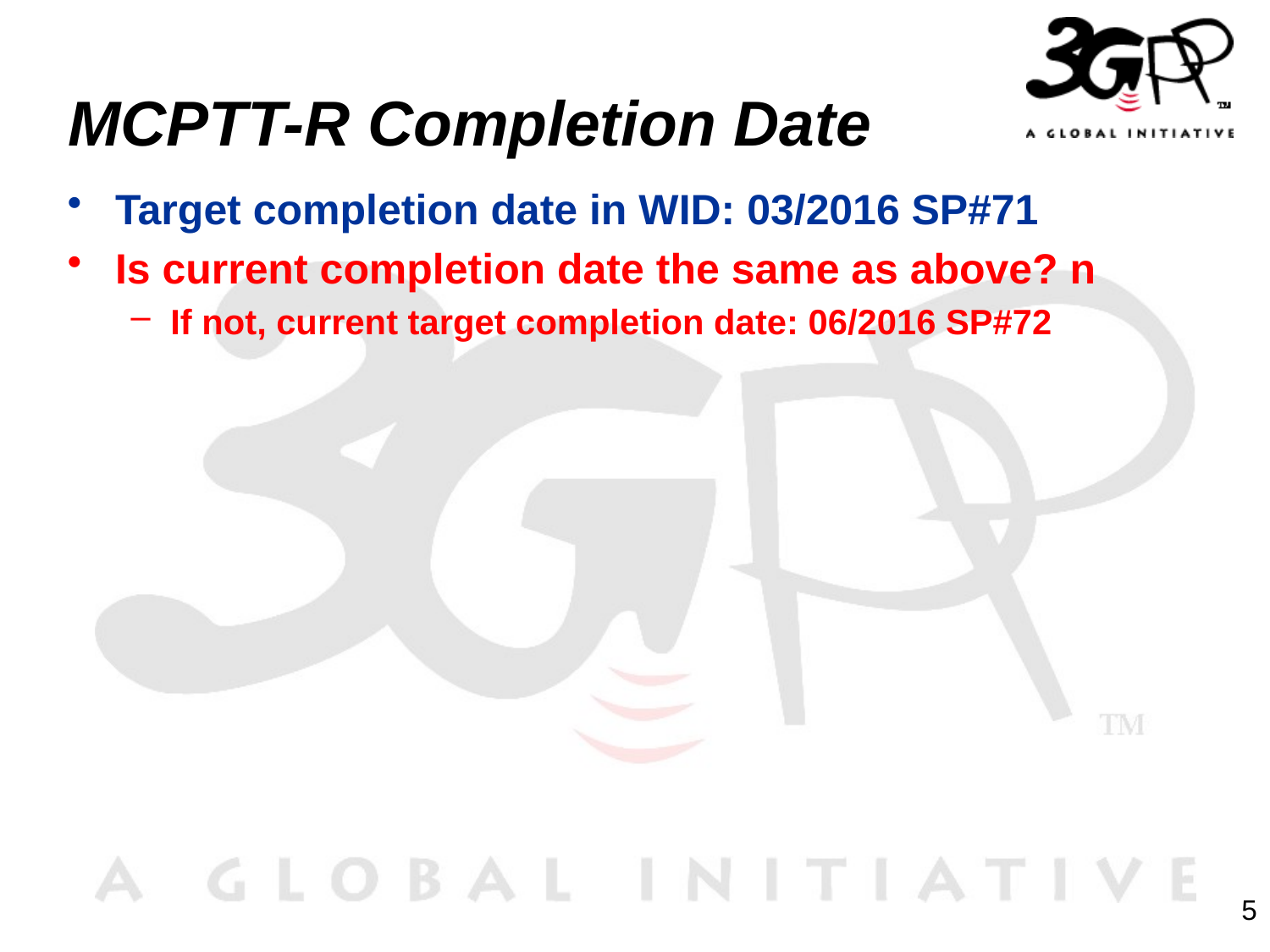

# MCPTT-R Completion Date
Target completion date in WID: 03/2016 SP#71
Is current completion date the same as above? n
If not, current target completion date: 06/2016 SP#72

5